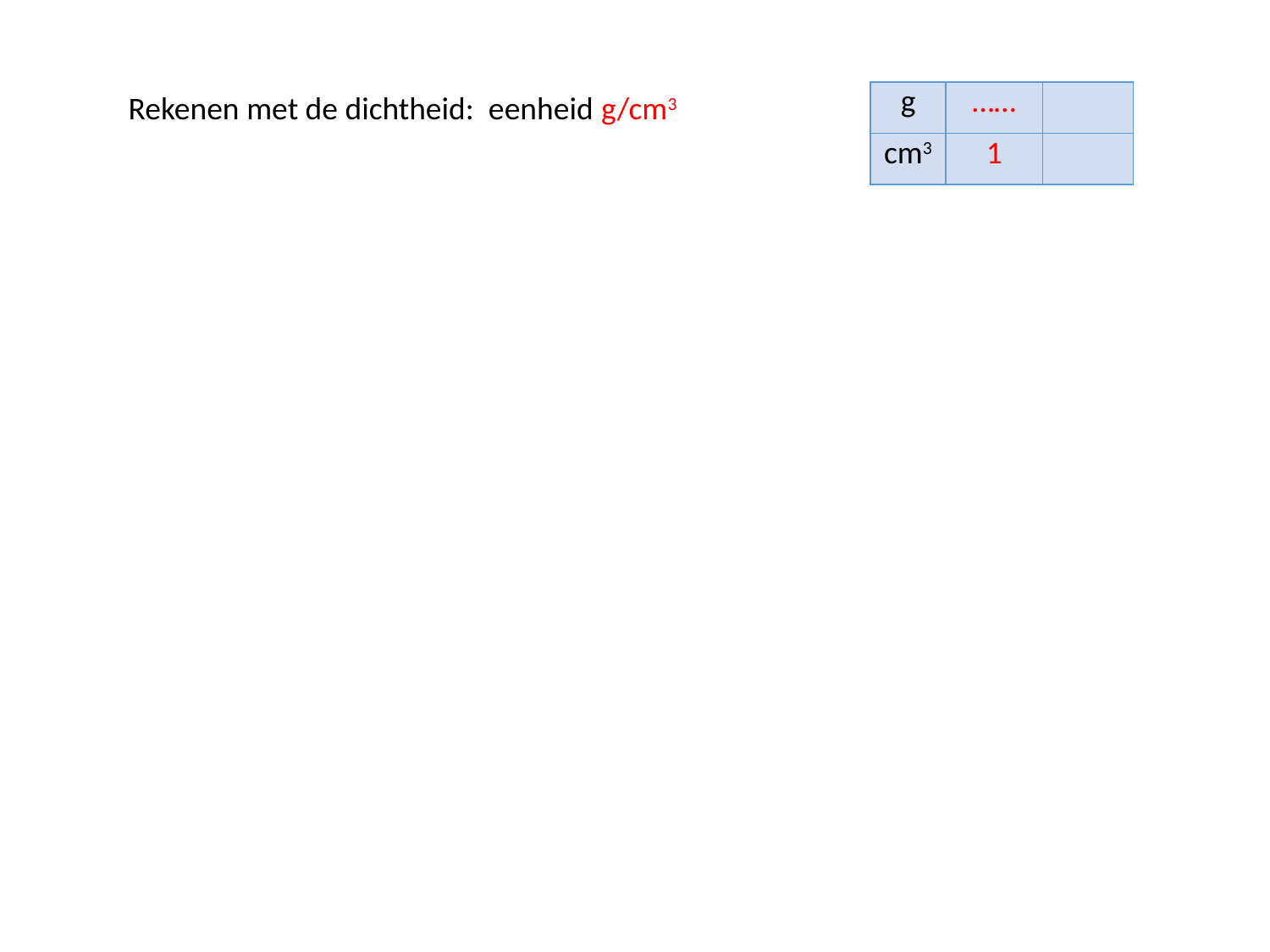

Rekenen met de dichtheid:  eenheid g/cm3

| g | …… |  |
| --- | --- | --- |
| cm3 | 1 |  |